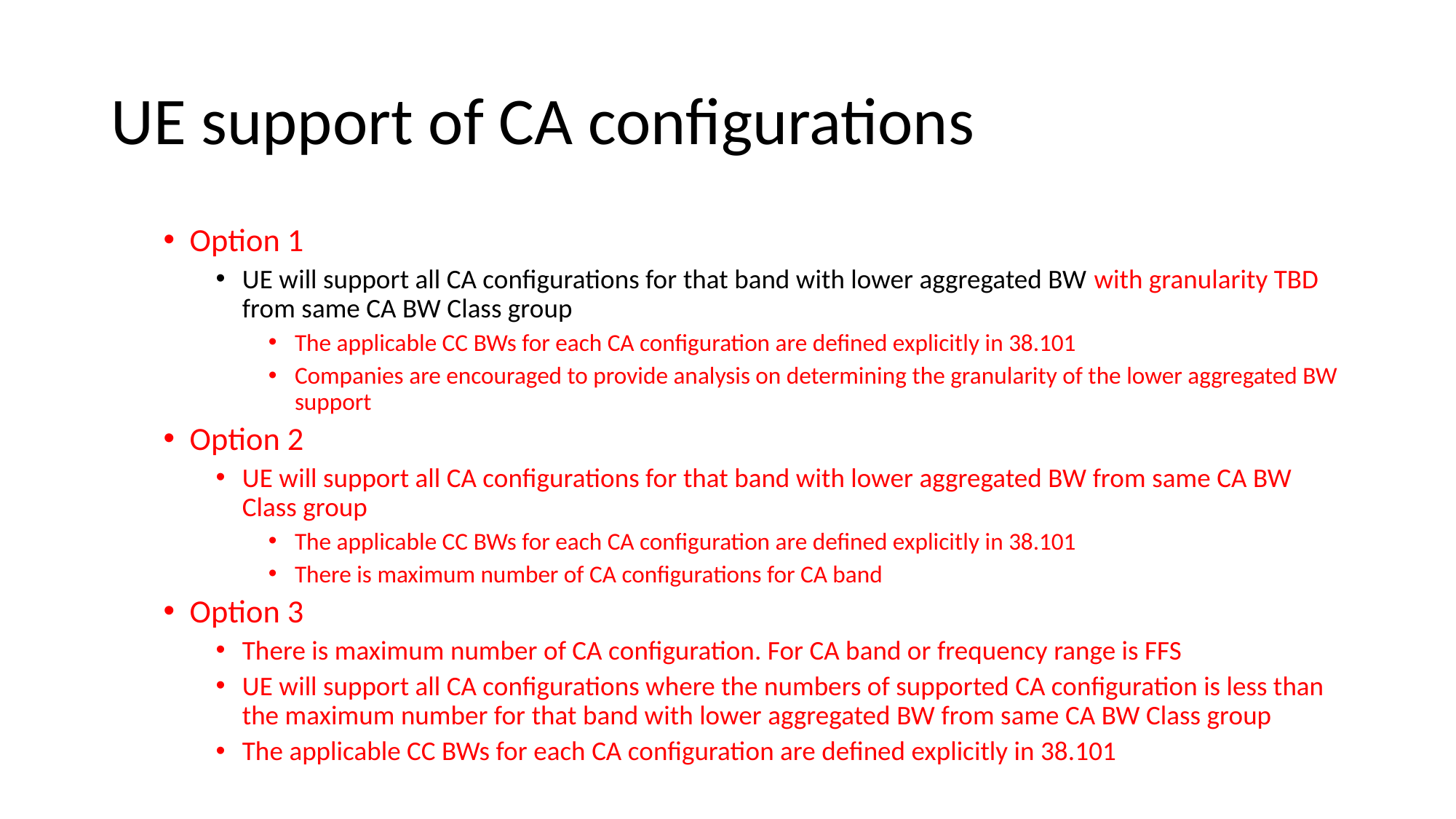

# UE support of CA configurations
Option 1
UE will support all CA configurations for that band with lower aggregated BW with granularity TBD from same CA BW Class group
The applicable CC BWs for each CA configuration are defined explicitly in 38.101
Companies are encouraged to provide analysis on determining the granularity of the lower aggregated BW support
Option 2
UE will support all CA configurations for that band with lower aggregated BW from same CA BW Class group
The applicable CC BWs for each CA configuration are defined explicitly in 38.101
There is maximum number of CA configurations for CA band
Option 3
There is maximum number of CA configuration. For CA band or frequency range is FFS
UE will support all CA configurations where the numbers of supported CA configuration is less than the maximum number for that band with lower aggregated BW from same CA BW Class group
The applicable CC BWs for each CA configuration are defined explicitly in 38.101